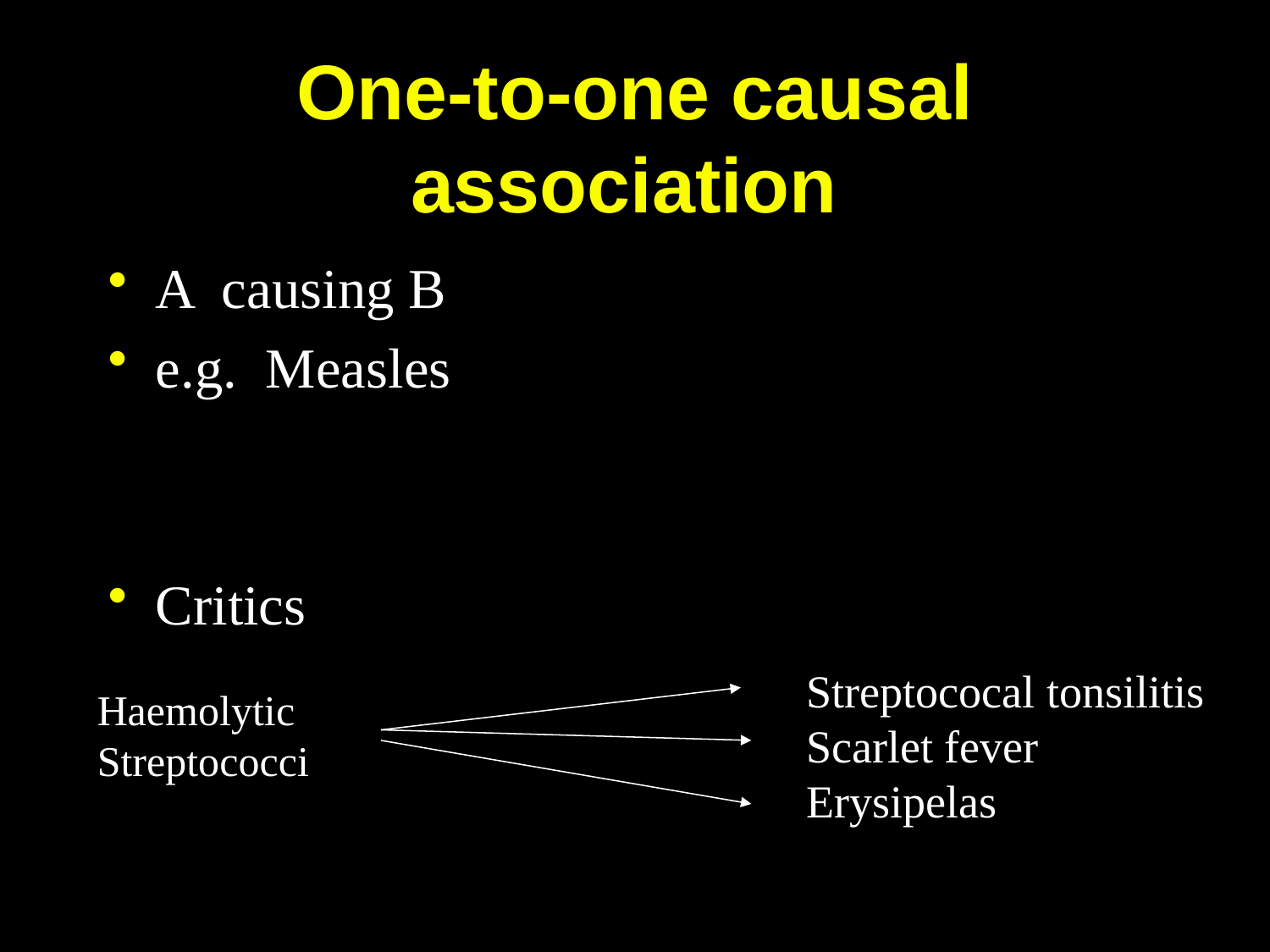

# One-to-one causal association
A  causing B
e.g.  Measles

Critics
Streptococal tonsilitis
Scarlet fever
Erysipelas
Haemolytic Streptococci